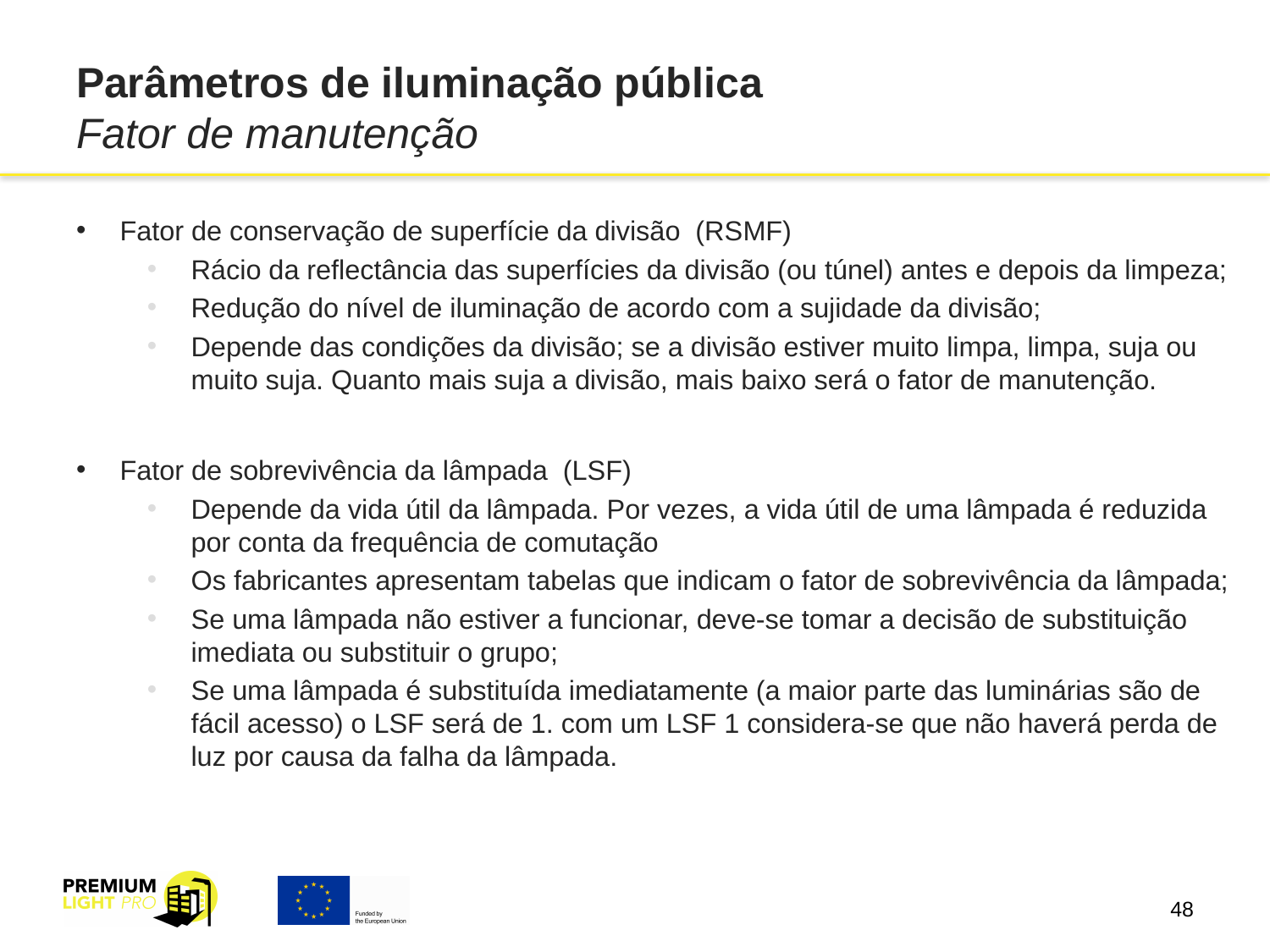

# Parâmetros de iluminação pública Fator de manutenção
Fator de conservação de superfície da divisão  (RSMF)
Rácio da reflectância das superfícies da divisão (ou túnel) antes e depois da limpeza;
Redução do nível de iluminação de acordo com a sujidade da divisão;
Depende das condições da divisão; se a divisão estiver muito limpa, limpa, suja ou muito suja. Quanto mais suja a divisão, mais baixo será o fator de manutenção.

Fator de sobrevivência da lâmpada  (LSF)
Depende da vida útil da lâmpada. Por vezes, a vida útil de uma lâmpada é reduzida por conta da frequência de comutação
Os fabricantes apresentam tabelas que indicam o fator de sobrevivência da lâmpada;
Se uma lâmpada não estiver a funcionar, deve-se tomar a decisão de substituição imediata ou substituir o grupo;
Se uma lâmpada é substituída imediatamente (a maior parte das luminárias são de fácil acesso) o LSF será de 1. com um LSF 1 considera-se que não haverá perda de luz por causa da falha da lâmpada.